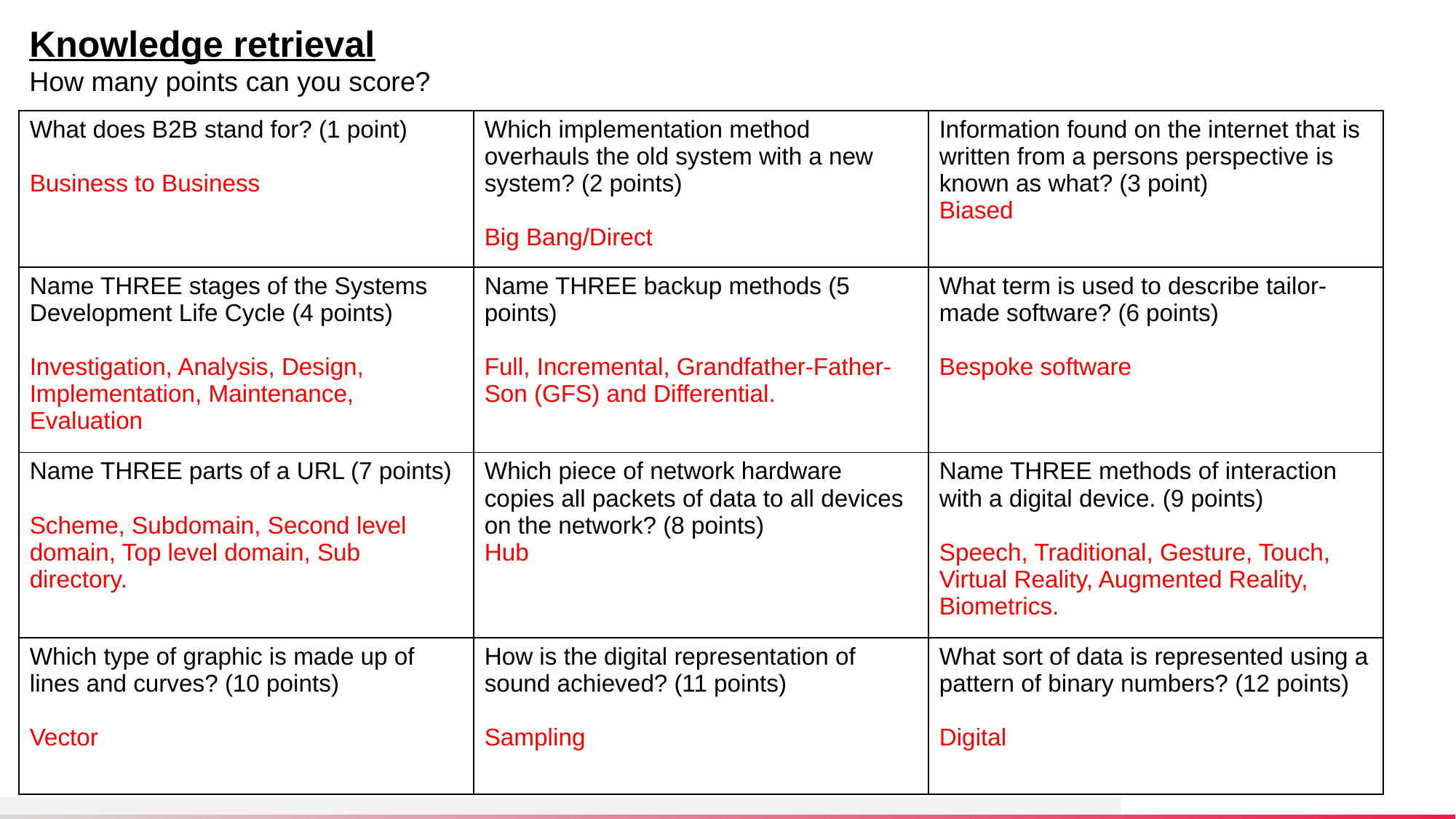

Knowledge retrieval
How many points can you score?
| What does B2B stand for? (1 point) Business to Business | Which implementation method overhauls the old system with a new system? (2 points) Big Bang/Direct | Information found on the internet that is written from a persons perspective is known as what? (3 point) Biased |
| --- | --- | --- |
| Name THREE stages of the Systems Development Life Cycle (4 points) Investigation, Analysis, Design, Implementation, Maintenance, Evaluation | Name THREE backup methods (5 points) Full, Incremental, Grandfather-Father-Son (GFS) and Differential. | What term is used to describe tailor-made software? (6 points) Bespoke software |
| Name THREE parts of a URL (7 points) Scheme, Subdomain, Second level domain, Top level domain, Sub directory. | Which piece of network hardware copies all packets of data to all devices on the network? (8 points) Hub | Name THREE methods of interaction with a digital device. (9 points) Speech, Traditional, Gesture, Touch, Virtual Reality, Augmented Reality, Biometrics. |
| Which type of graphic is made up of lines and curves? (10 points) Vector | How is the digital representation of sound achieved? (11 points) Sampling | What sort of data is represented using a pattern of binary numbers? (12 points) Digital |